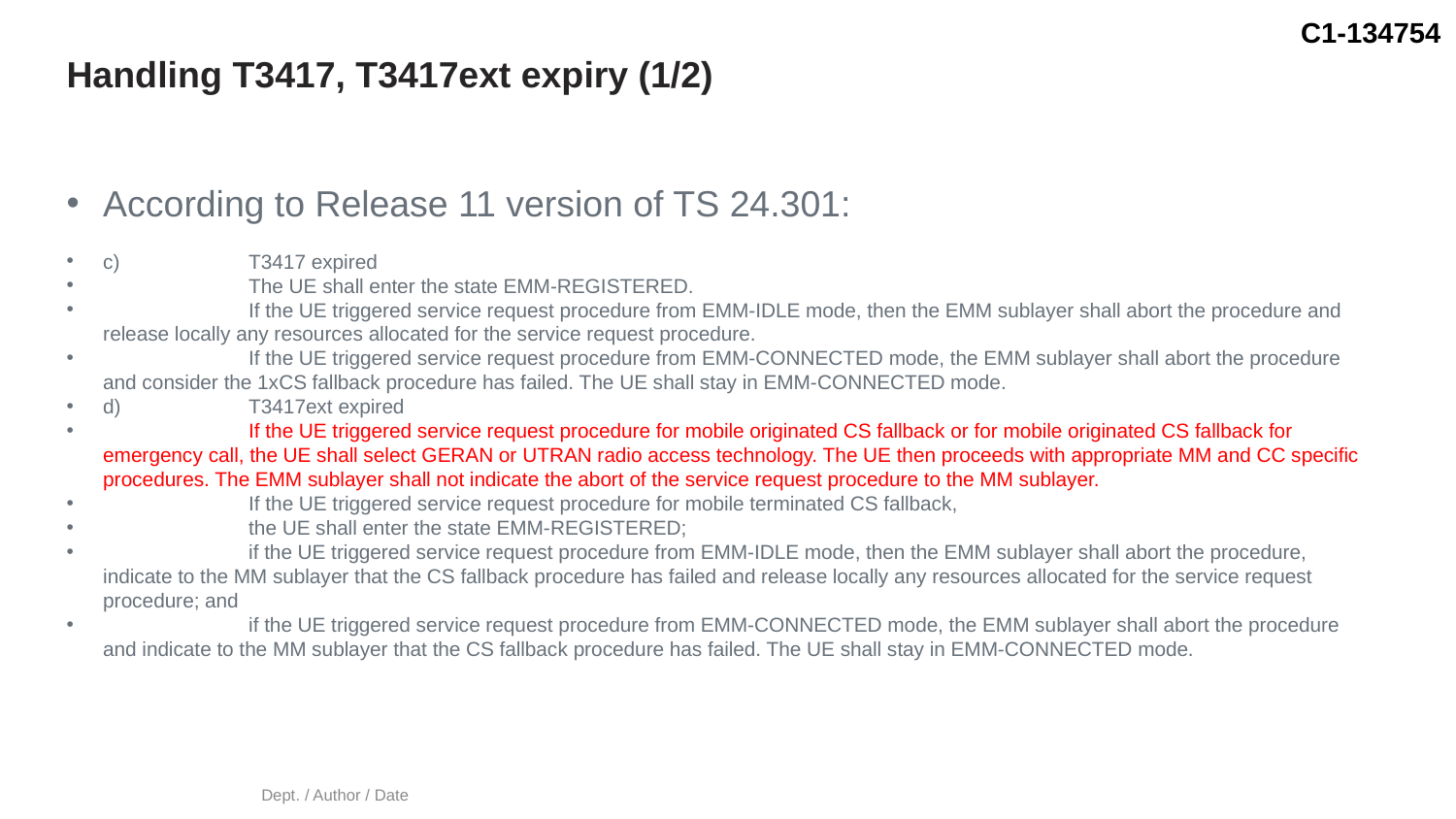

# Handling T3417, T3417ext expiry (1/2)
According to Release 11 version of TS 24.301:

c) 	T3417 expired
	The UE shall enter the state EMM-REGISTERED.
	If the UE triggered service request procedure from EMM-IDLE mode, then the EMM sublayer shall abort the procedure and release locally any resources allocated for the service request procedure.
	If the UE triggered service request procedure from EMM-CONNECTED mode, the EMM sublayer shall abort the procedure and consider the 1xCS fallback procedure has failed. The UE shall stay in EMM-CONNECTED mode.
d)	T3417ext expired
	If the UE triggered service request procedure for mobile originated CS fallback or for mobile originated CS fallback for emergency call, the UE shall select GERAN or UTRAN radio access technology. The UE then proceeds with appropriate MM and CC specific procedures. The EMM sublayer shall not indicate the abort of the service request procedure to the MM sublayer.
	If the UE triggered service request procedure for mobile terminated CS fallback,
	the UE shall enter the state EMM-REGISTERED;
	if the UE triggered service request procedure from EMM-IDLE mode, then the EMM sublayer shall abort the procedure, indicate to the MM sublayer that the CS fallback procedure has failed and release locally any resources allocated for the service request procedure; and
	if the UE triggered service request procedure from EMM-CONNECTED mode, the EMM sublayer shall abort the procedure and indicate to the MM sublayer that the CS fallback procedure has failed. The UE shall stay in EMM-CONNECTED mode.

Dept. / Author / Date